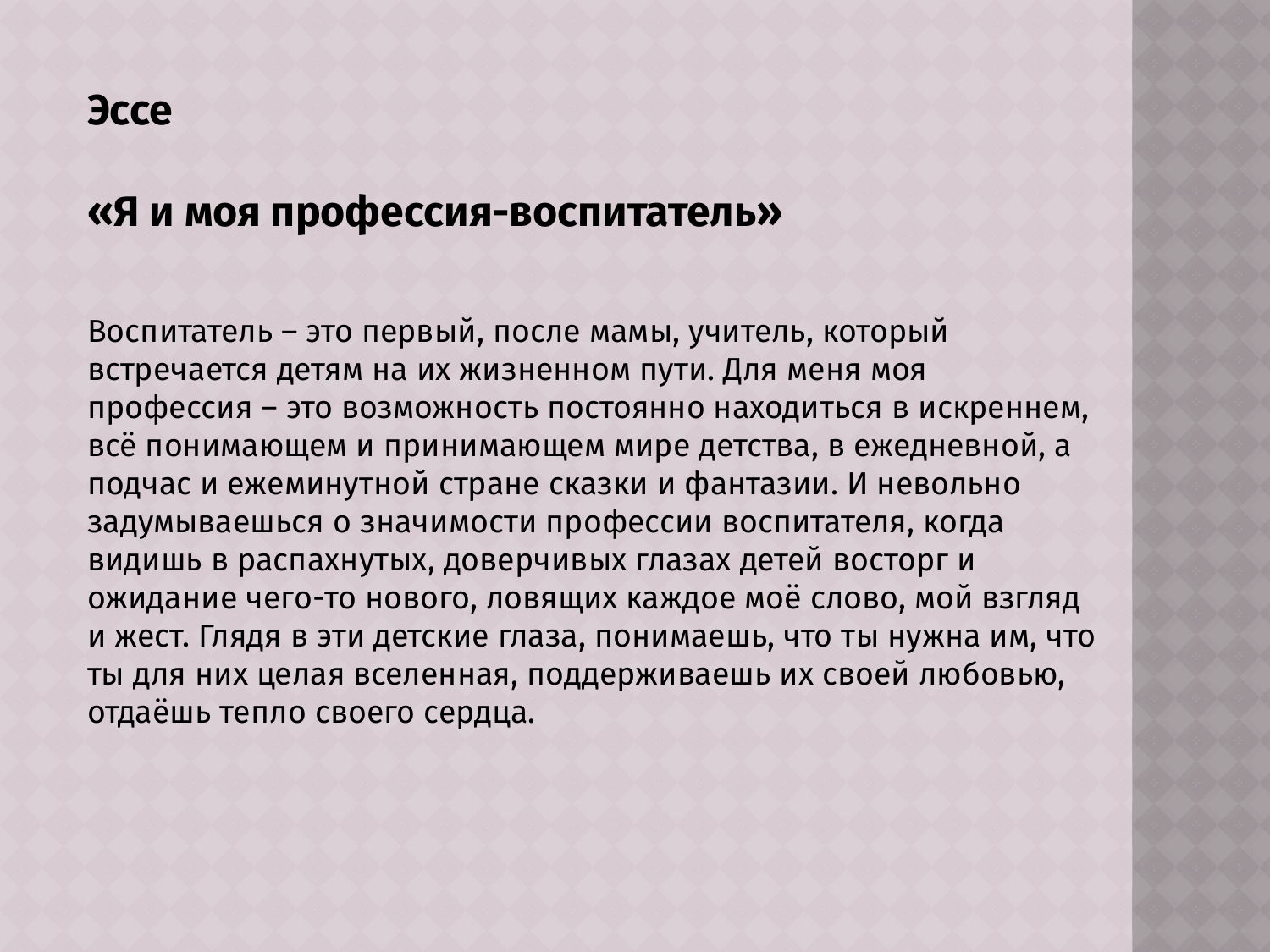

Эссе

«Я и моя профессия-воспитатель»

Воспитатель – это первый, после мамы, учитель, который встречается детям на их жизненном пути. Для меня моя профессия – это возможность постоянно находиться в искреннем, всё понимающем и принимающем мире детства, в ежедневной, а подчас и ежеминутной стране сказки и фантазии. И невольно задумываешься о значимости профессии воспитателя, когда видишь в распахнутых, доверчивых глазах детей восторг и ожидание чего-то нового, ловящих каждое моё слово, мой взгляд и жест. Глядя в эти детские глаза, понимаешь, что ты нужна им, что ты для них целая вселенная, поддерживаешь их своей любовью, отдаёшь тепло своего сердца.